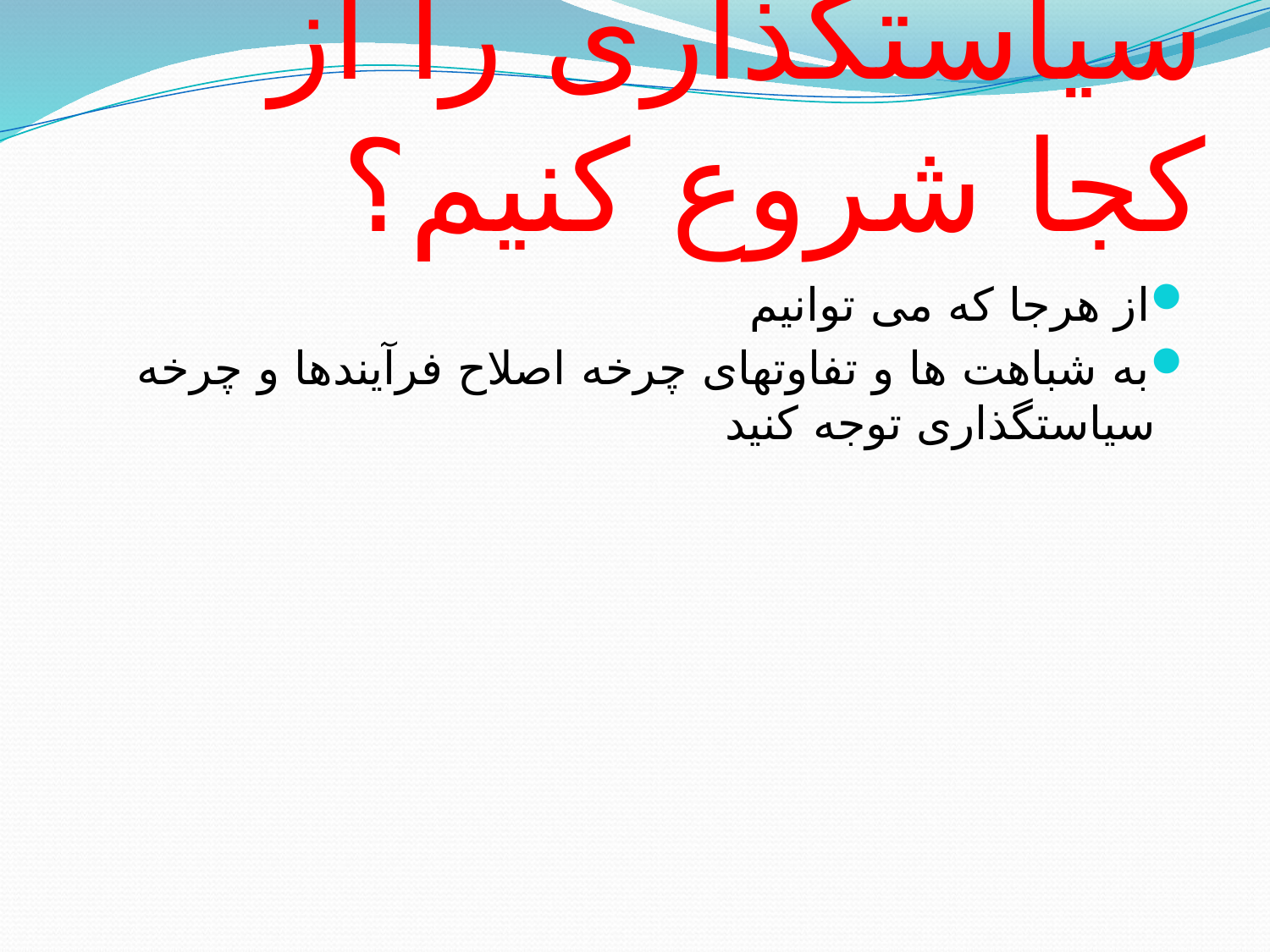

# اصلاحات و سیاستگذاری را از کجا شروع کنیم؟
از هرجا که می توانیم
به شباهت ها و تفاوتهای چرخه اصلاح فرآیندها و چرخه سیاستگذاری توجه کنید